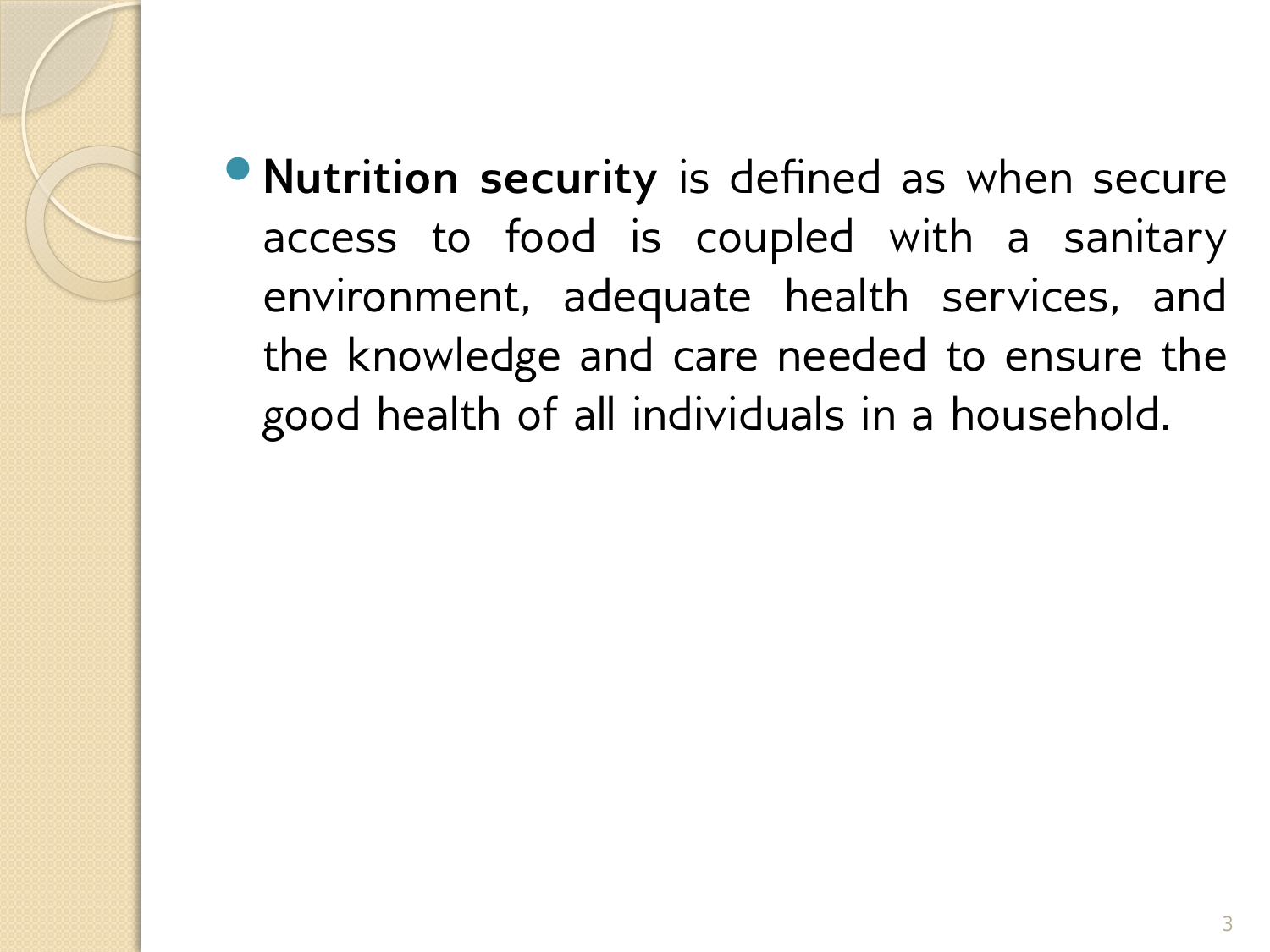

Nutrition security is defined as when secure access to food is coupled with a sanitary environment, adequate health services, and the knowledge and care needed to ensure the good health of all individuals in a household.

3